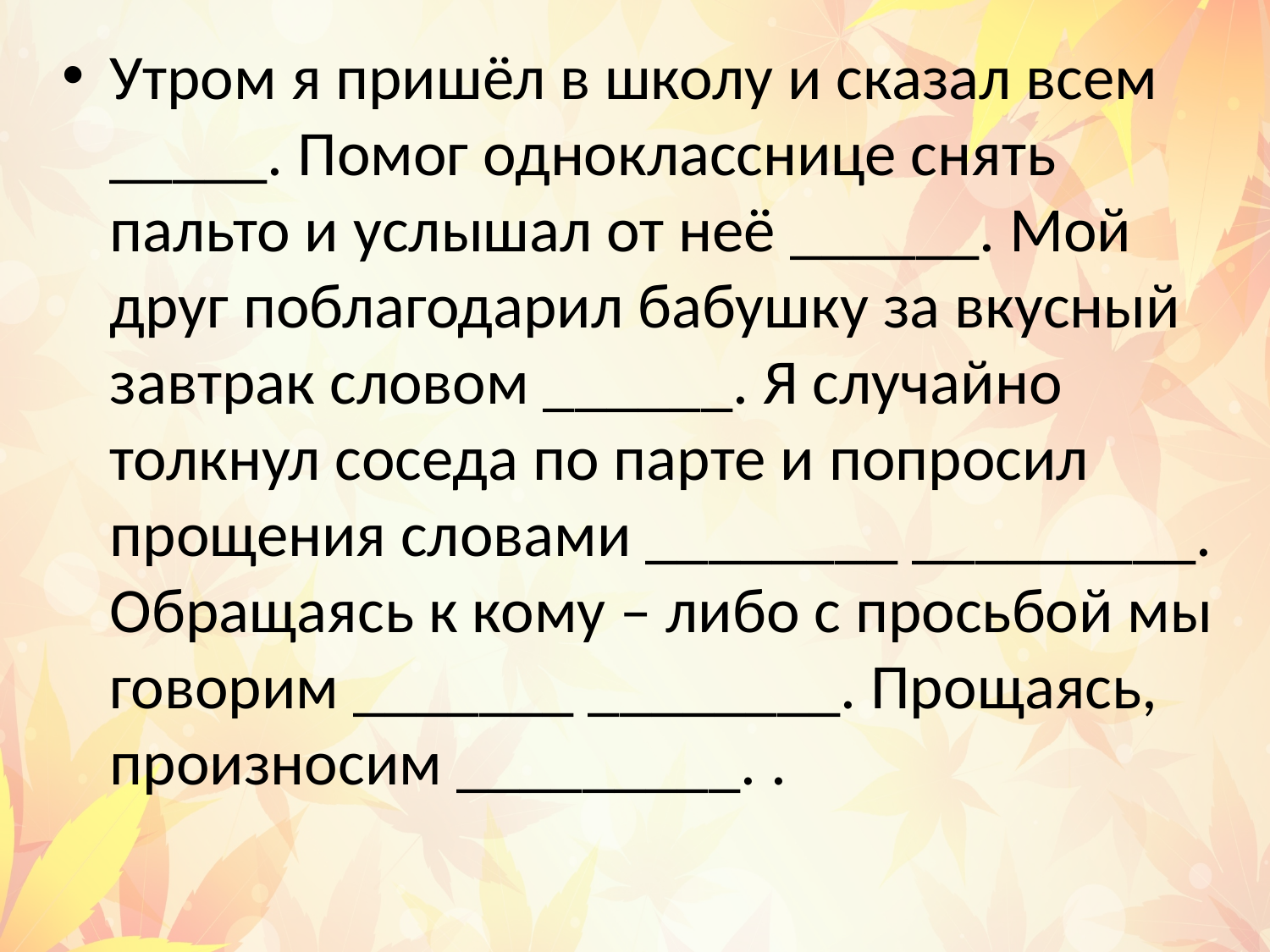

Утром я пришёл в школу и сказал всем _____. Помог однокласснице снять пальто и услышал от неё ______. Мой друг поблагодарил бабушку за вкусный завтрак словом ______. Я случайно толкнул соседа по парте и попросил прощения словами ________ _________. Обращаясь к кому – либо с просьбой мы говорим _______ ________. Прощаясь, произносим _________. .

#